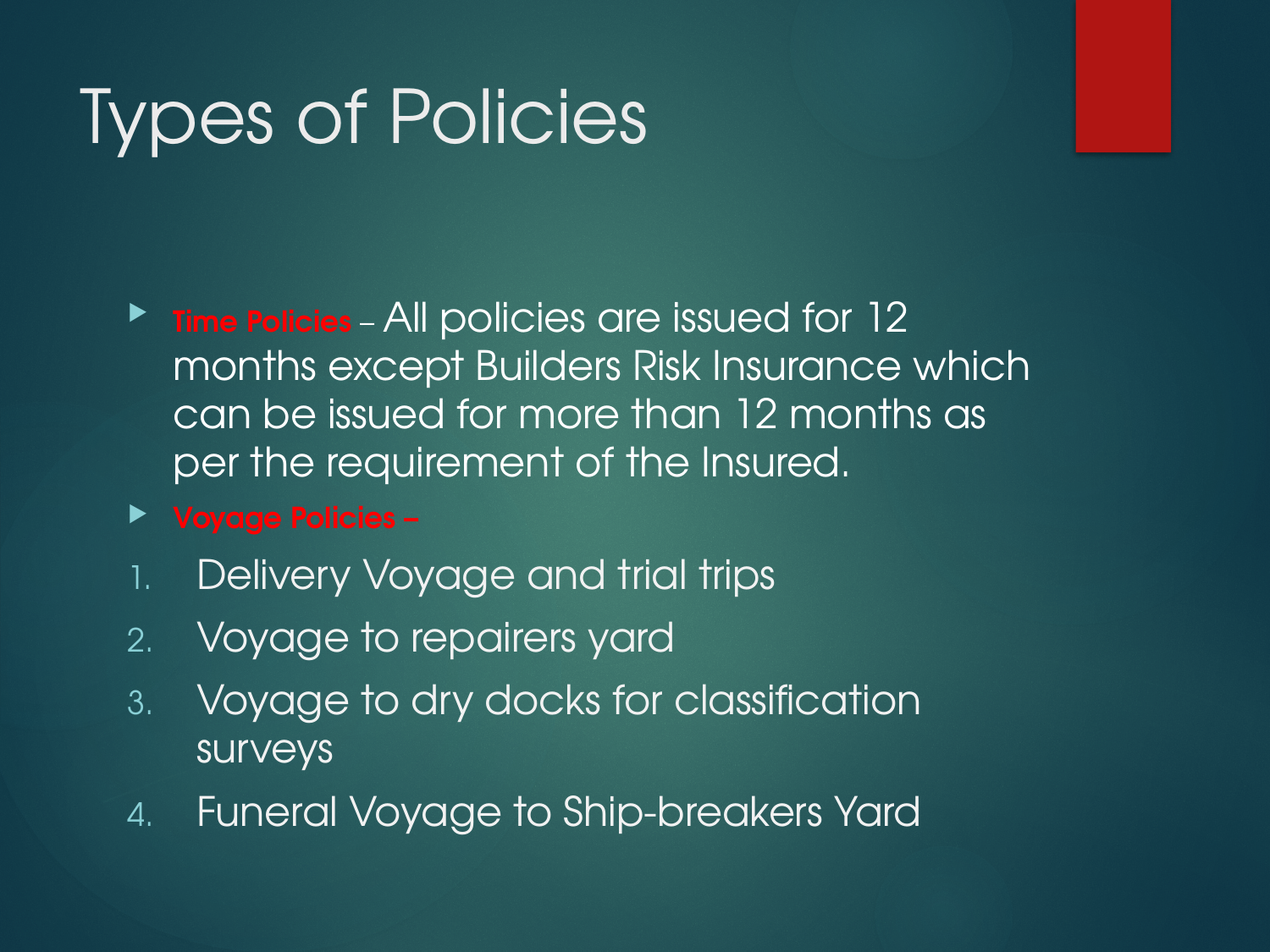

# Types of Policies
Time Policies – All policies are issued for 12 months except Builders Risk Insurance which can be issued for more than 12 months as per the requirement of the Insured.
Voyage Policies –
Delivery Voyage and trial trips
Voyage to repairers yard
Voyage to dry docks for classification surveys
Funeral Voyage to Ship-breakers Yard